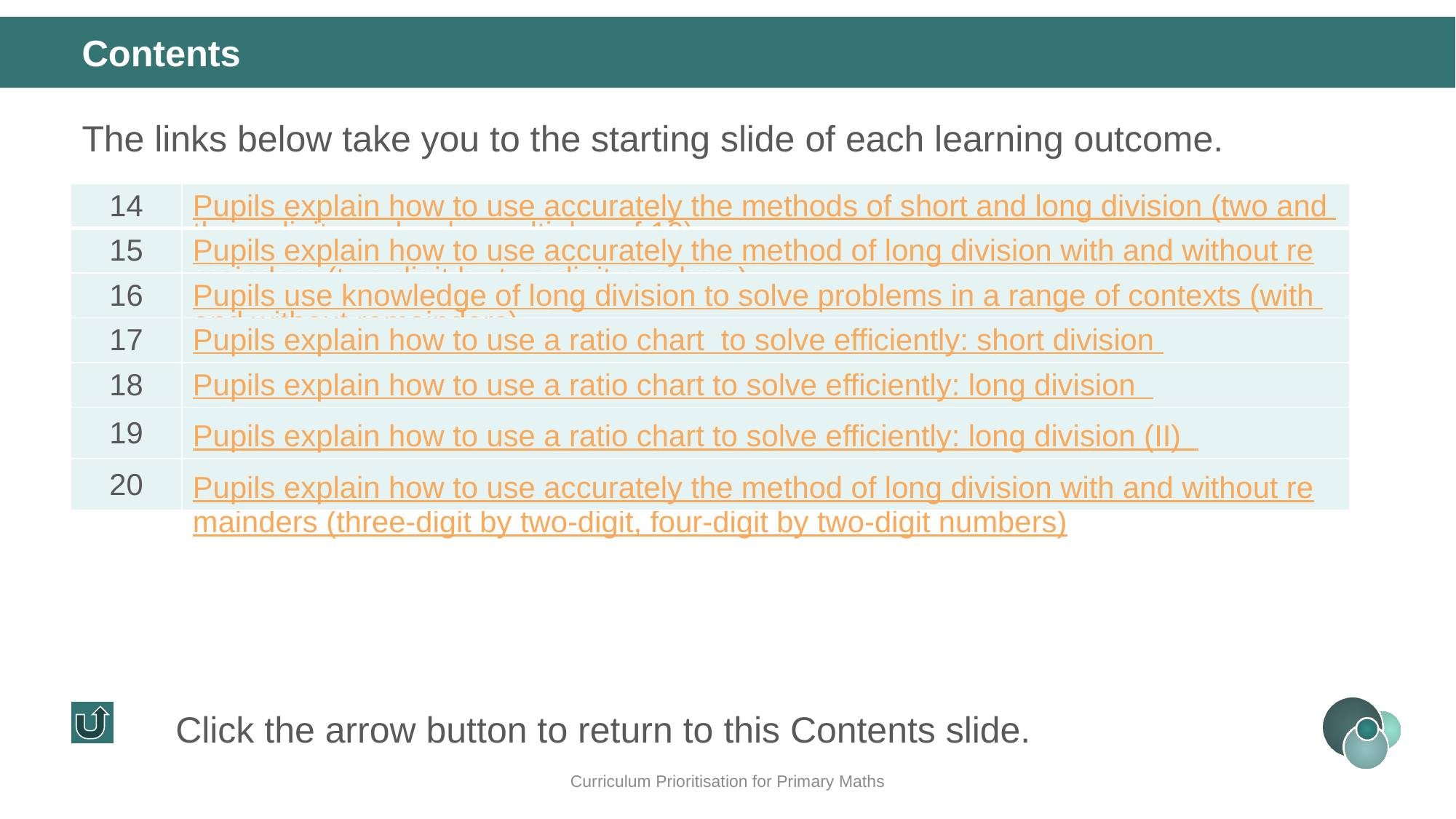

Contents
The links below take you to the starting slide of each learning outcome.
| 14 | Pupils explain how to use accurately the methods of short and long division (two and three-digit number by multiples of 10) |
| --- | --- |
| 15 | Pupils explain how to use accurately the method of long division with and without remainders (two-digit by two-digit numbers) |
| 16 | Pupils use knowledge of long division to solve problems in a range of contexts (with and without remainders) |
| 17 | Pupils explain how to use a ratio chart to solve efficiently: short division |
| 18 | Pupils explain how to use a ratio chart to solve efficiently: long division |
| 19 | Pupils explain how to use a ratio chart to solve efficiently: long division (II) |
| 20 | Pupils explain how to use accurately the method of long division with and without remainders (three-digit by two-digit, four-digit by two-digit numbers) |

Click the arrow button to return to this Contents slide.
Curriculum Prioritisation for Primary Maths